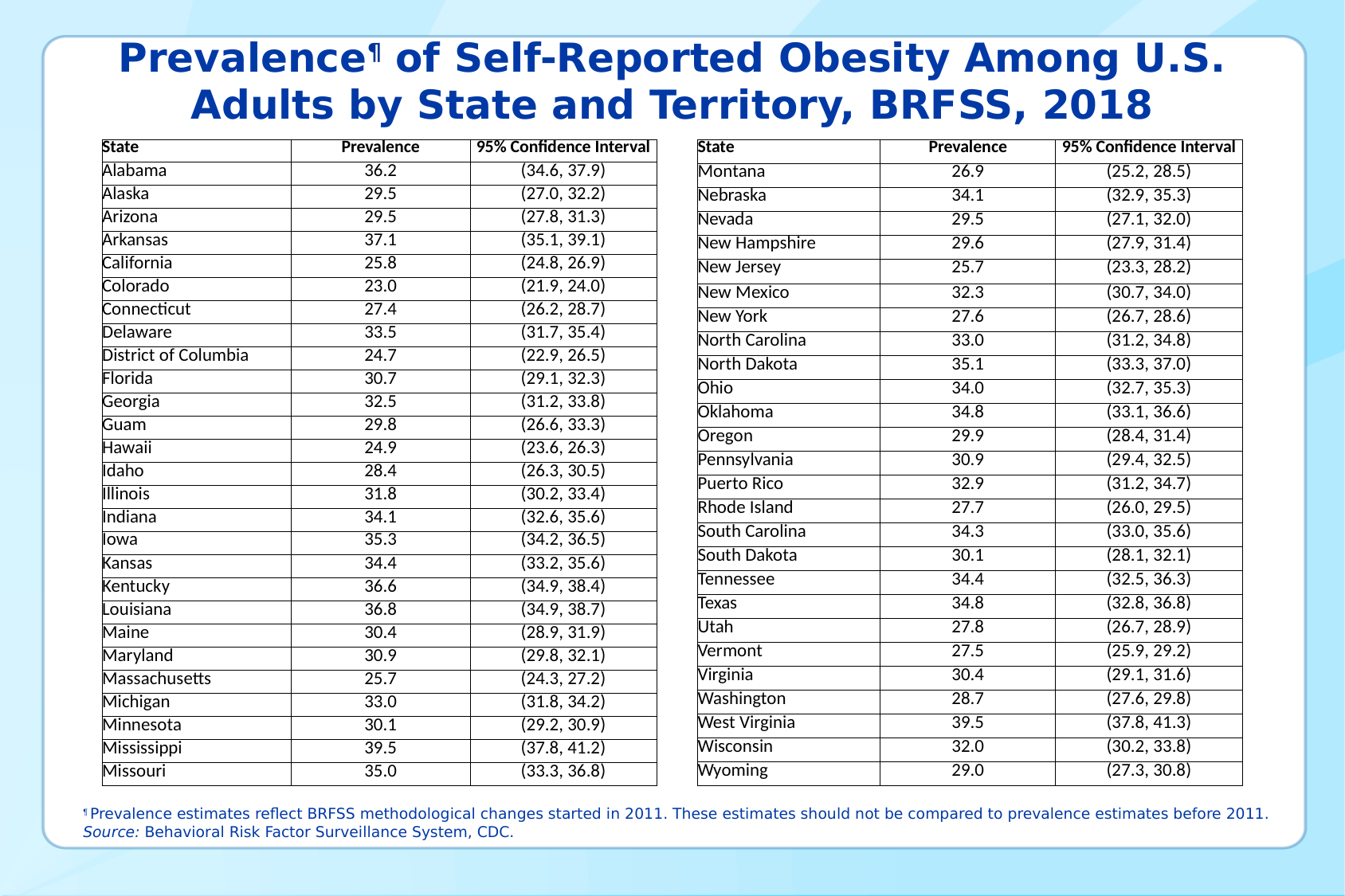

# Prevalence¶ of Self-Reported Obesity Among U.S. Adults by State and Territory, BRFSS, 2018
| State | Prevalence | 95% Confidence Interval |
| --- | --- | --- |
| Alabama | 36.2 | (34.6, 37.9) |
| Alaska | 29.5 | (27.0, 32.2) |
| Arizona | 29.5 | (27.8, 31.3) |
| Arkansas | 37.1 | (35.1, 39.1) |
| California | 25.8 | (24.8, 26.9) |
| Colorado | 23.0 | (21.9, 24.0) |
| Connecticut | 27.4 | (26.2, 28.7) |
| Delaware | 33.5 | (31.7, 35.4) |
| District of Columbia | 24.7 | (22.9, 26.5) |
| Florida | 30.7 | (29.1, 32.3) |
| Georgia | 32.5 | (31.2, 33.8) |
| Guam | 29.8 | (26.6, 33.3) |
| Hawaii | 24.9 | (23.6, 26.3) |
| Idaho | 28.4 | (26.3, 30.5) |
| Illinois | 31.8 | (30.2, 33.4) |
| Indiana | 34.1 | (32.6, 35.6) |
| Iowa | 35.3 | (34.2, 36.5) |
| Kansas | 34.4 | (33.2, 35.6) |
| Kentucky | 36.6 | (34.9, 38.4) |
| Louisiana | 36.8 | (34.9, 38.7) |
| Maine | 30.4 | (28.9, 31.9) |
| Maryland | 30.9 | (29.8, 32.1) |
| Massachusetts | 25.7 | (24.3, 27.2) |
| Michigan | 33.0 | (31.8, 34.2) |
| Minnesota | 30.1 | (29.2, 30.9) |
| Mississippi | 39.5 | (37.8, 41.2) |
| Missouri | 35.0 | (33.3, 36.8) |
| State | Prevalence | 95% Confidence Interval |
| --- | --- | --- |
| Montana | 26.9 | (25.2, 28.5) |
| Nebraska | 34.1 | (32.9, 35.3) |
| Nevada | 29.5 | (27.1, 32.0) |
| New Hampshire | 29.6 | (27.9, 31.4) |
| New Jersey | 25.7 | (23.3, 28.2) |
| New Mexico | 32.3 | (30.7, 34.0) |
| New York | 27.6 | (26.7, 28.6) |
| North Carolina | 33.0 | (31.2, 34.8) |
| North Dakota | 35.1 | (33.3, 37.0) |
| Ohio | 34.0 | (32.7, 35.3) |
| Oklahoma | 34.8 | (33.1, 36.6) |
| Oregon | 29.9 | (28.4, 31.4) |
| Pennsylvania | 30.9 | (29.4, 32.5) |
| Puerto Rico | 32.9 | (31.2, 34.7) |
| Rhode Island | 27.7 | (26.0, 29.5) |
| South Carolina | 34.3 | (33.0, 35.6) |
| South Dakota | 30.1 | (28.1, 32.1) |
| Tennessee | 34.4 | (32.5, 36.3) |
| Texas | 34.8 | (32.8, 36.8) |
| Utah | 27.8 | (26.7, 28.9) |
| Vermont | 27.5 | (25.9, 29.2) |
| Virginia | 30.4 | (29.1, 31.6) |
| Washington | 28.7 | (27.6, 29.8) |
| West Virginia | 39.5 | (37.8, 41.3) |
| Wisconsin | 32.0 | (30.2, 33.8) |
| Wyoming | 29.0 | (27.3, 30.8) |
¶ Prevalence estimates reflect BRFSS methodological changes started in 2011. These estimates should not be compared to prevalence estimates before 2011. Source: Behavioral Risk Factor Surveillance System, CDC.